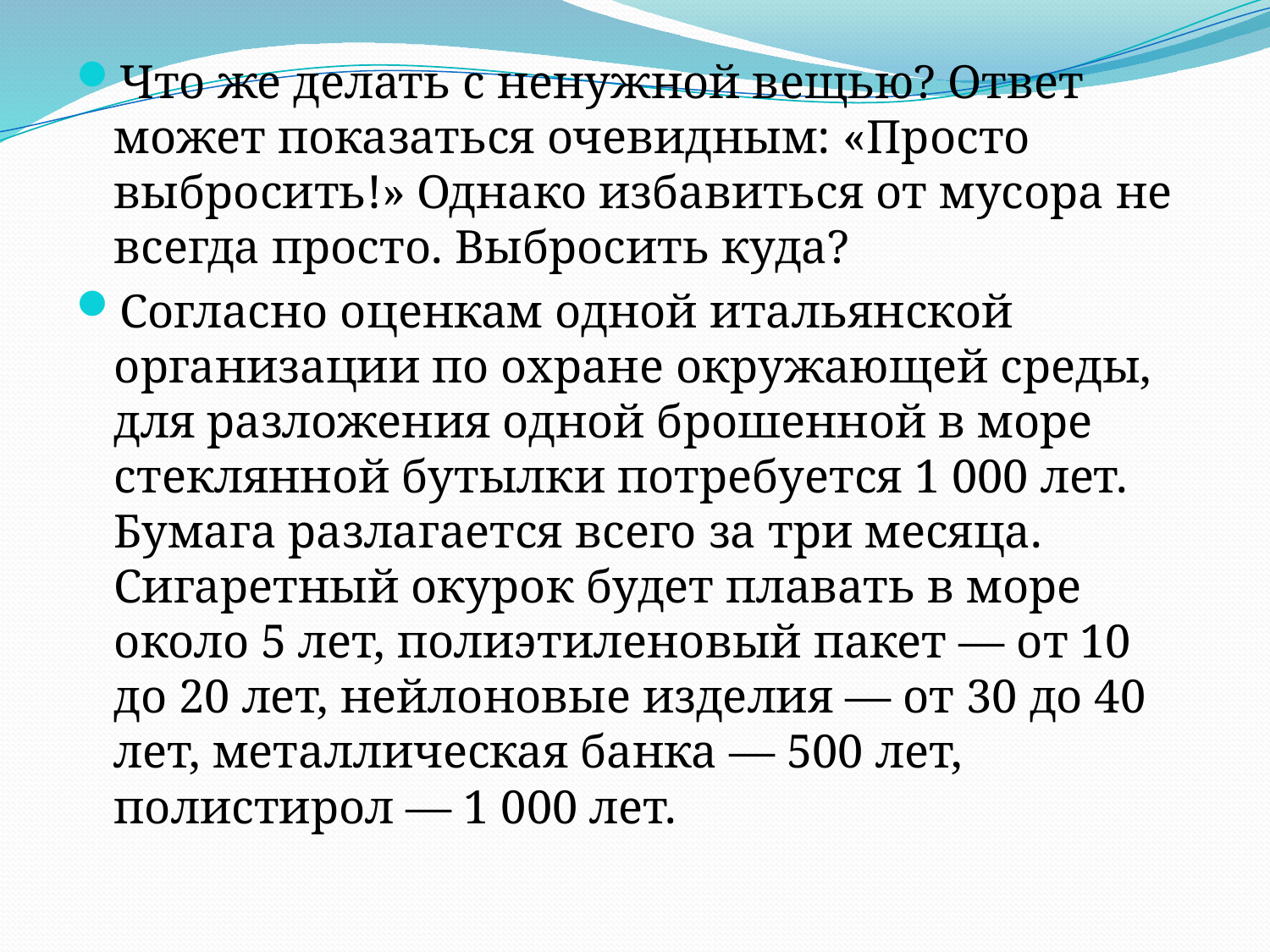

Что же делать с ненужной вещью? Ответ может показаться очевидным: «Просто выбросить!» Однако избавиться от мусора не всегда просто. Выбросить куда?
Согласно оценкам одной итальянской организации по охране окружающей среды, для разложения одной брошенной в море стеклянной бутылки потребуется 1 000 лет. Бумага разлагается всего за три месяца. Сигаретный окурок будет плавать в море около 5 лет, полиэтиленовый пакет — от 10 до 20 лет, нейлоновые изделия — от 30 до 40 лет, металлическая банка — 500 лет, полистирол — 1 000 лет.